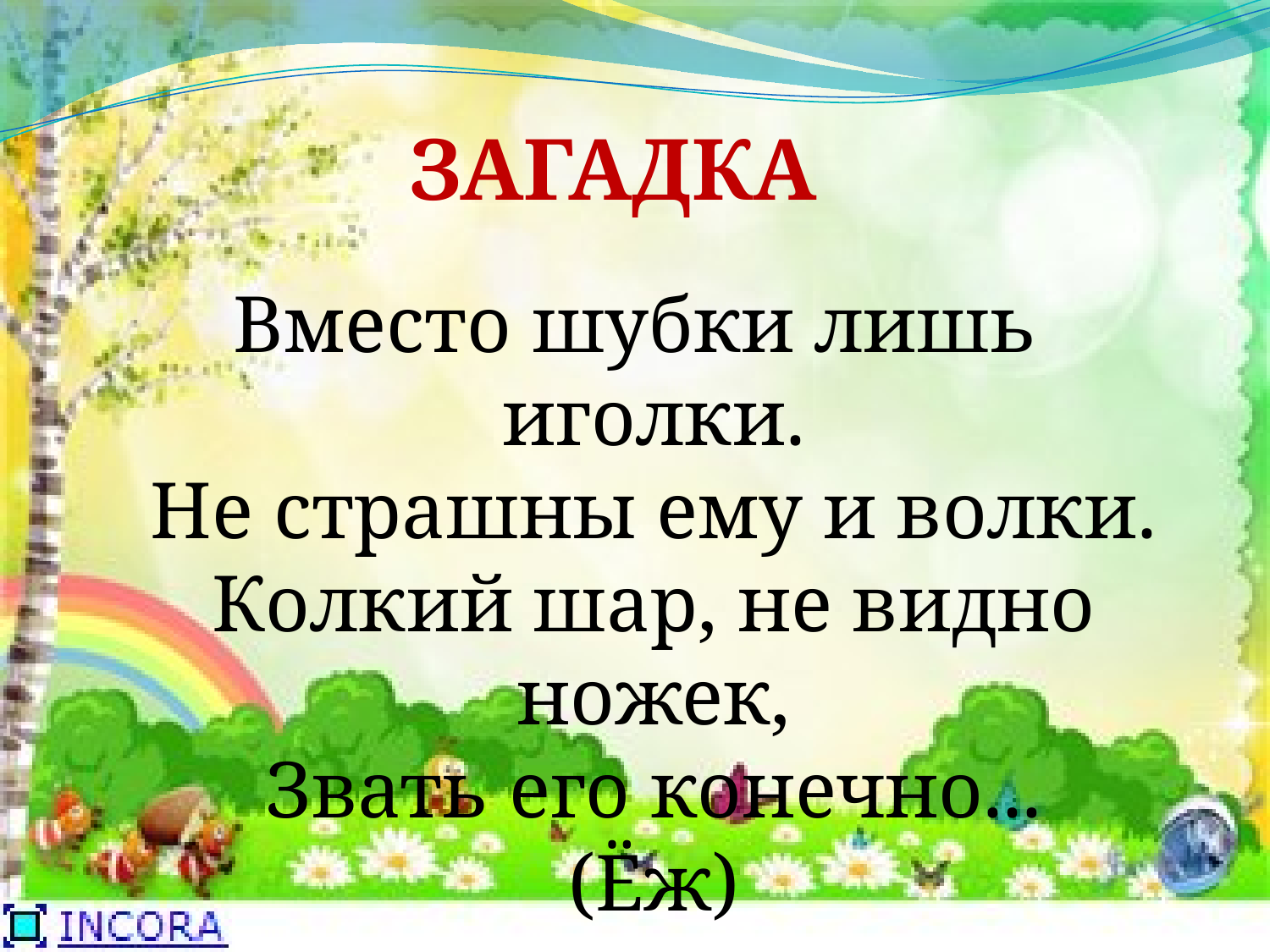

ЗАГАДКА

Вместо шубки лишь иголки.
Не страшны ему и волки.
Колкий шар, не видно ножек,
Звать его конечно...
(Ёж)